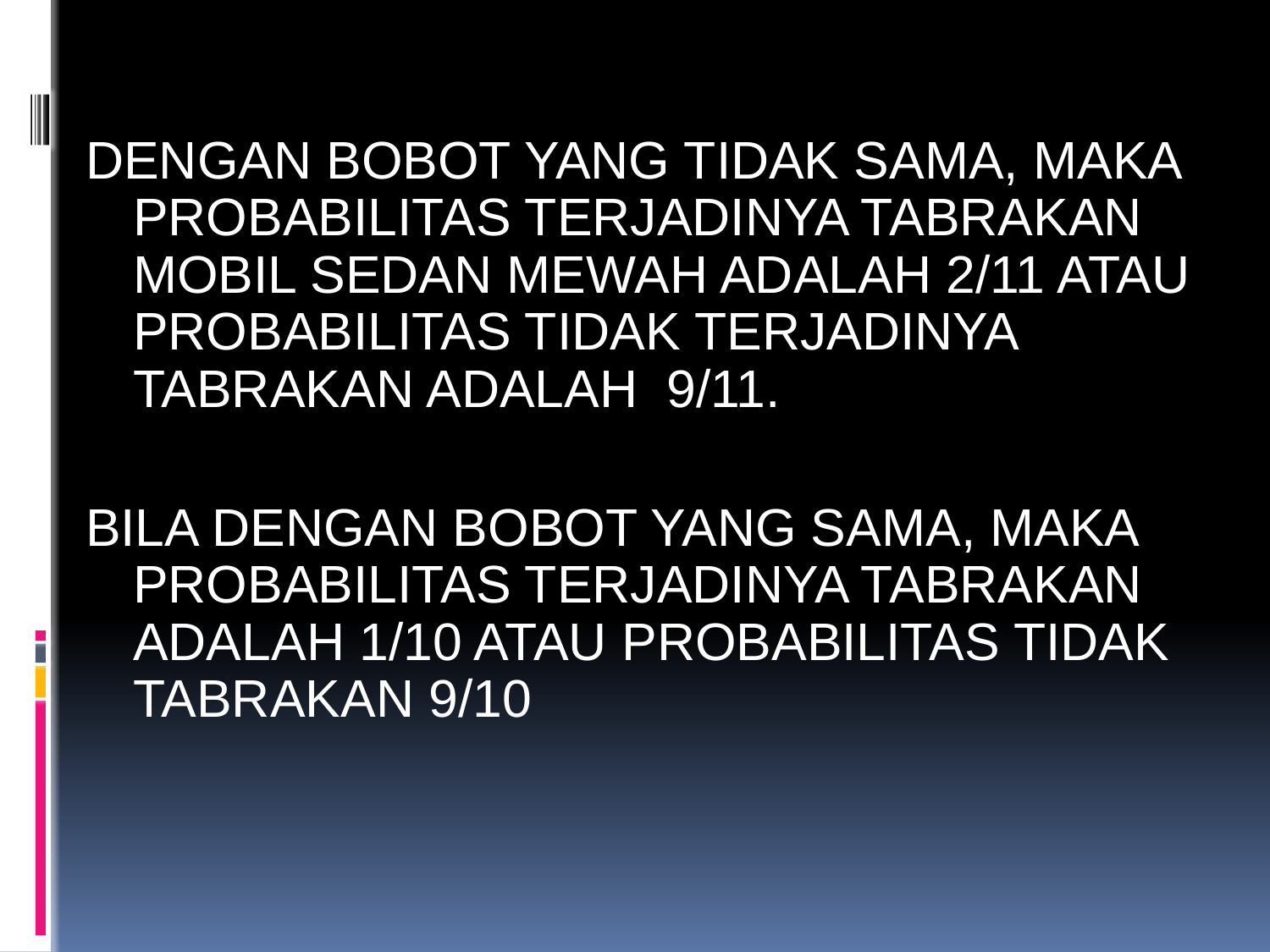

DENGAN BOBOT YANG TIDAK SAMA, MAKA PROBABILITAS TERJADINYA TABRAKAN MOBIL SEDAN MEWAH ADALAH 2/11 ATAU PROBABILITAS TIDAK TERJADINYA TABRAKAN ADALAH  9/11.

BILA DENGAN BOBOT YANG SAMA, MAKA PROBABILITAS TERJADINYA TABRAKAN ADALAH 1/10 ATAU PROBABILITAS TIDAK TABRAKAN 9/10